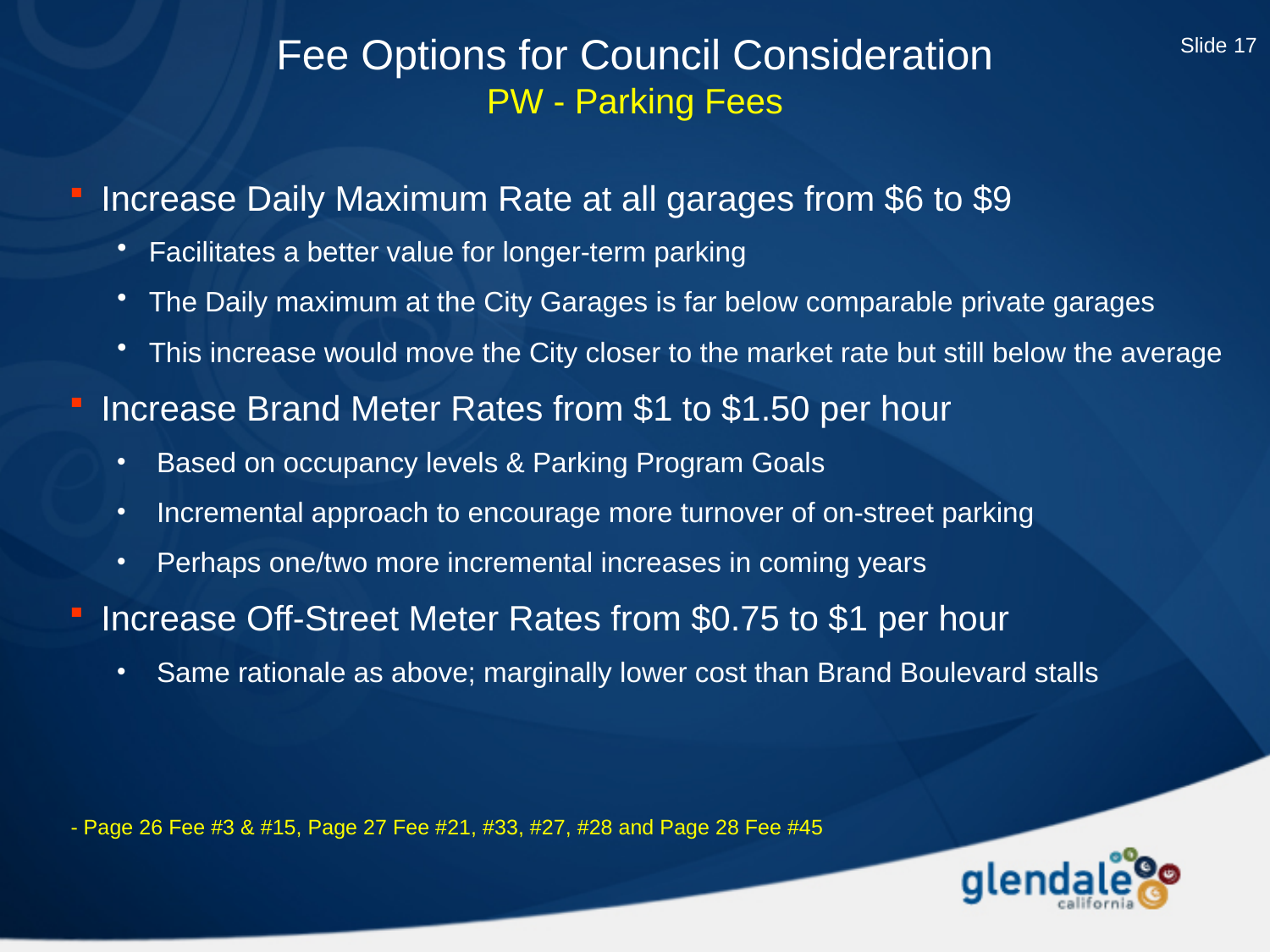

Fee Options for Council Consideration
PW - Parking Fees
Slide 17
Increase Daily Maximum Rate at all garages from $6 to $9
Facilitates a better value for longer-term parking
The Daily maximum at the City Garages is far below comparable private garages
This increase would move the City closer to the market rate but still below the average
Increase Brand Meter Rates from $1 to $1.50 per hour
Based on occupancy levels & Parking Program Goals
Incremental approach to encourage more turnover of on-street parking
Perhaps one/two more incremental increases in coming years
Increase Off-Street Meter Rates from $0.75 to $1 per hour
Same rationale as above; marginally lower cost than Brand Boulevard stalls

- Page 26 Fee #3 & #15, Page 27 Fee #21, #33, #27, #28 and Page 28 Fee #45